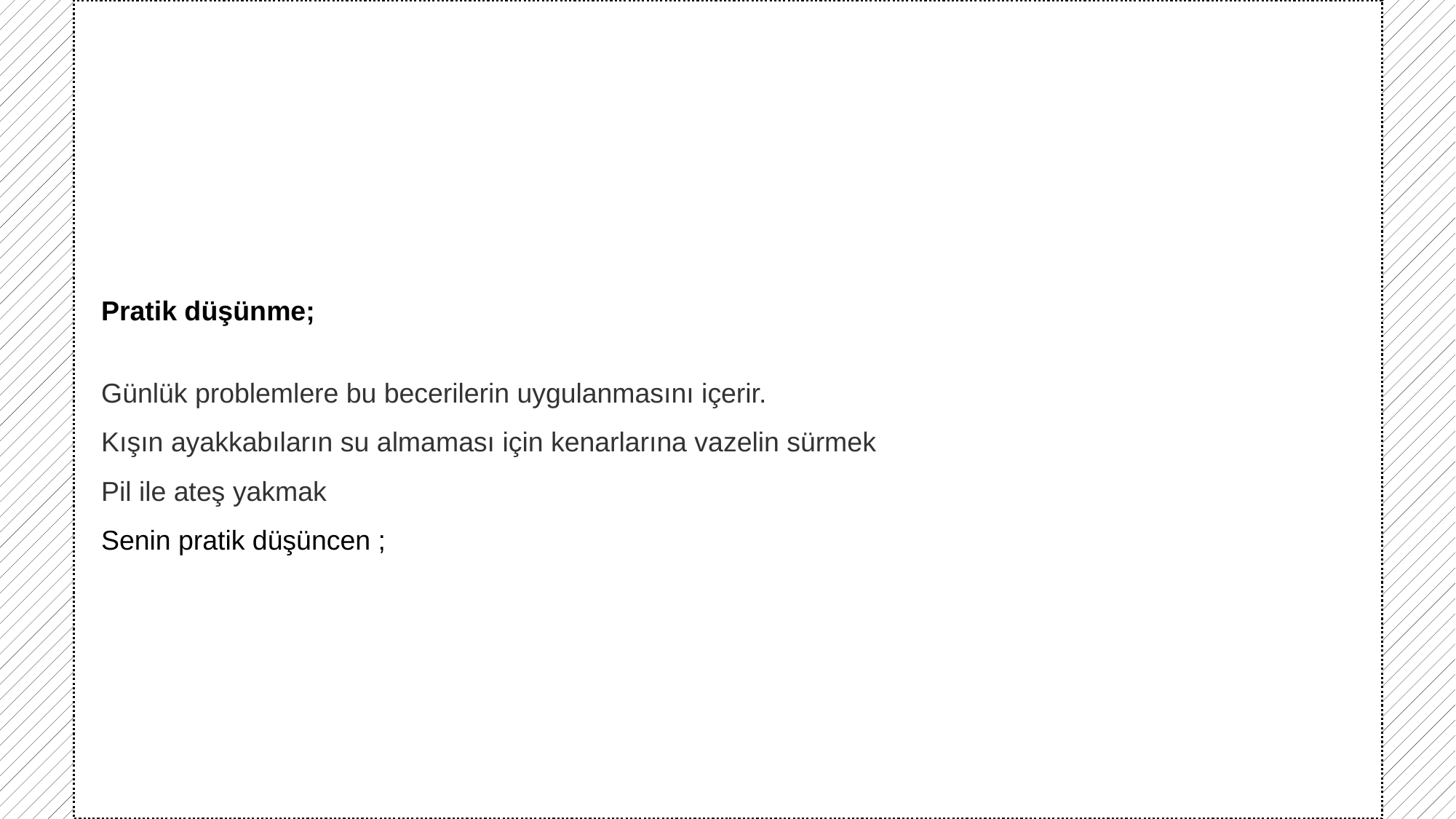

Pratik düşünme;

Günlük problemlere bu becerilerin uygulanmasını içerir.
Kışın ayakkabıların su almaması için kenarlarına vazelin sürmek
Pil ile ateş yakmak
Senin pratik düşüncen ;